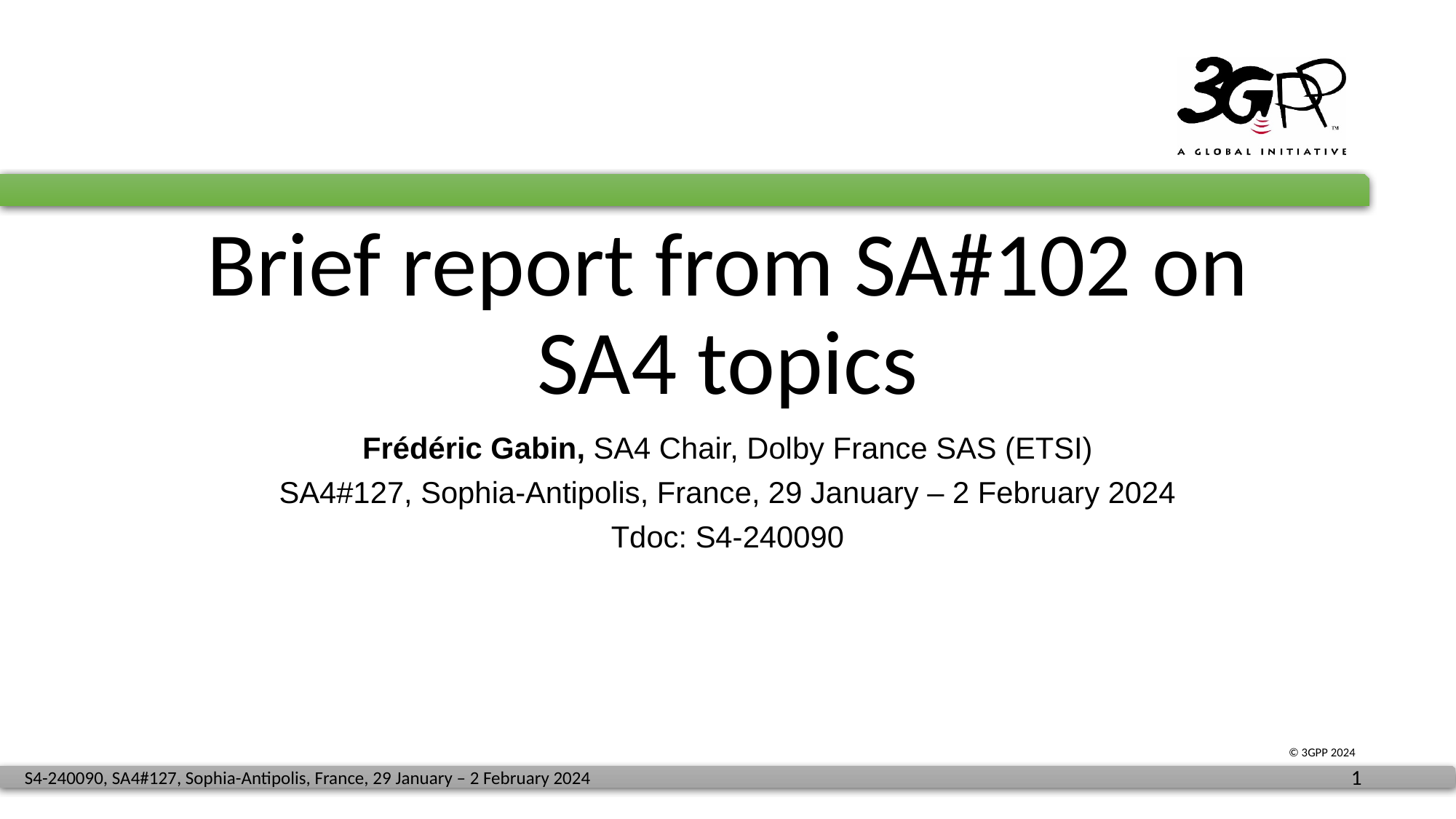

# Brief report from SA#102 on SA4 topics
Frédéric Gabin, SA4 Chair, Dolby France SAS (ETSI)
SA4#127, Sophia-Antipolis, France, 29 January – 2 February 2024
Tdoc: S4-240090